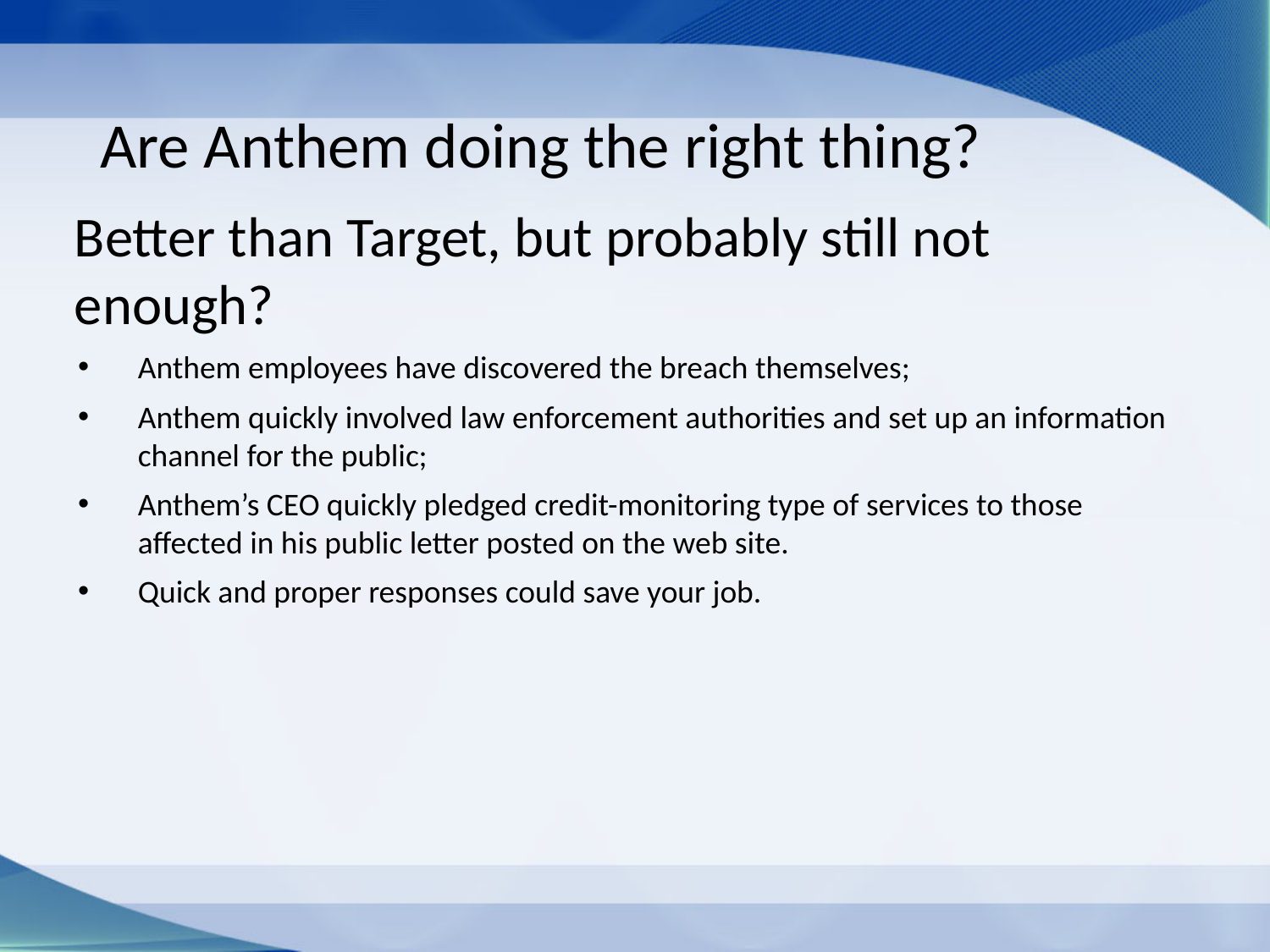

# Are Anthem doing the right thing?
Better than Target, but probably still not enough?
Anthem employees have discovered the breach themselves;
Anthem quickly involved law enforcement authorities and set up an information channel for the public;
Anthem’s CEO quickly pledged credit-monitoring type of services to those affected in his public letter posted on the web site.
Quick and proper responses could save your job.